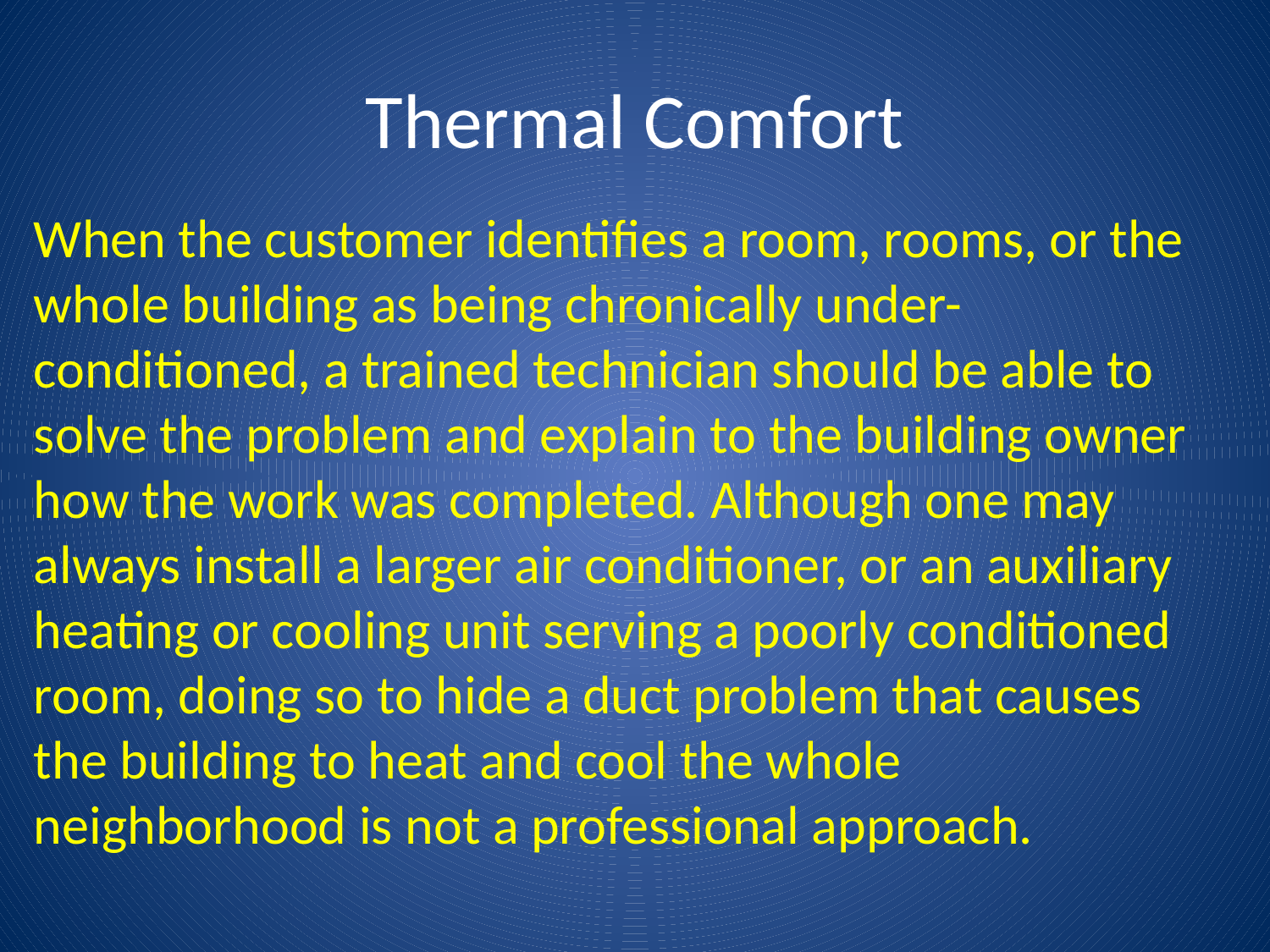

# Thermal Comfort
When the customer identifies a room, rooms, or the whole building as being chronically under-conditioned, a trained technician should be able to solve the problem and explain to the building owner how the work was completed. Although one may always install a larger air conditioner, or an auxiliary heating or cooling unit serving a poorly conditioned room, doing so to hide a duct problem that causes the building to heat and cool the whole neighborhood is not a professional approach.